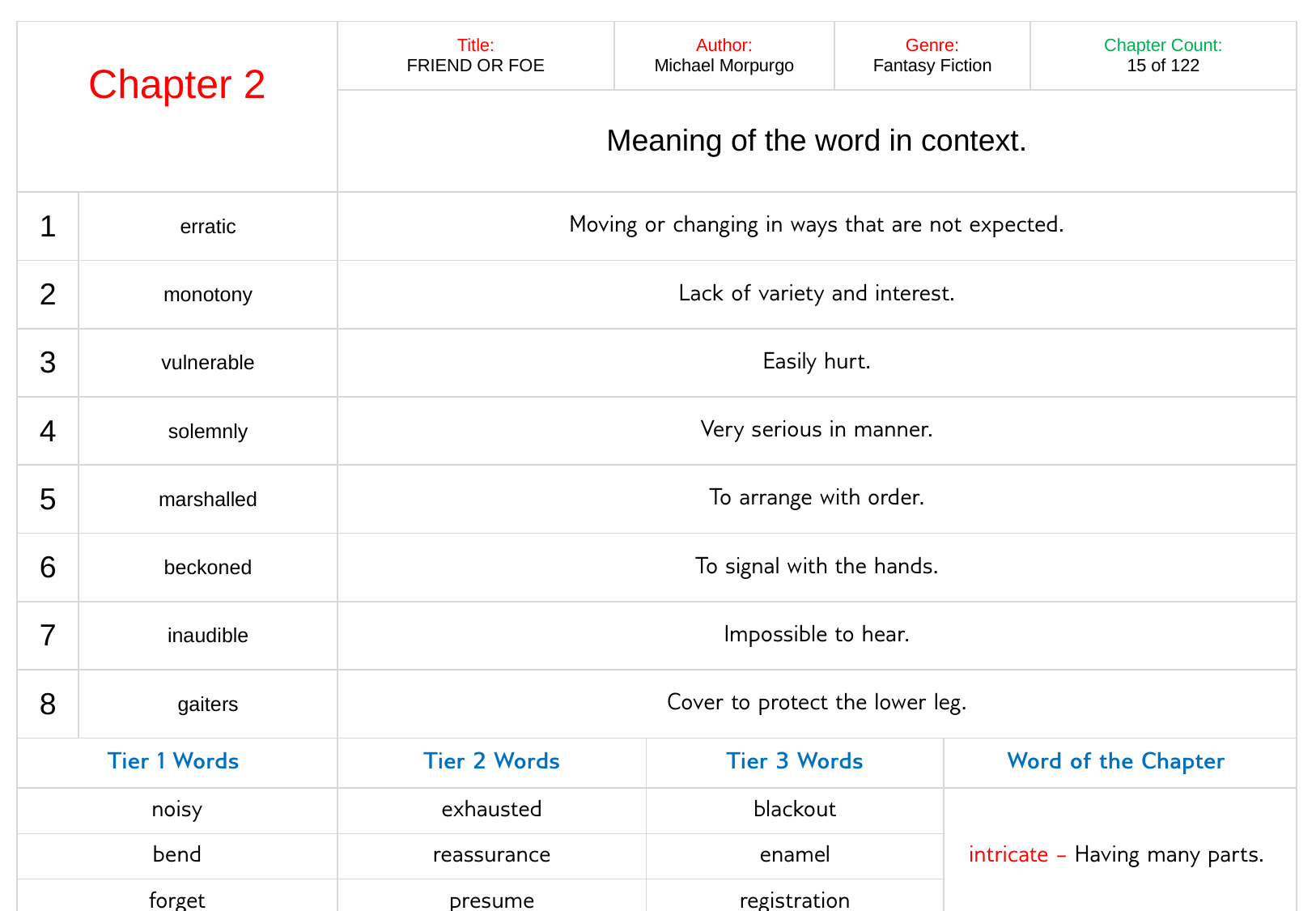

| Chapter 2 |  | Title: FRIEND OR FOE | Author: Michael Morpurgo |  | Genre: Fantasy Fiction |  | Chapter Count: 15 of 122 |
| --- | --- | --- | --- | --- | --- | --- | --- |
|  |  | Meaning of the word in context. |  |  |  |  |  |
| 1 | erratic | Moving or changing in ways that are not expected. |  |  |  |  |  |
| 2 | monotony | Lack of variety and interest. |  |  |  |  |  |
| 3 | vulnerable | Easily hurt. |  |  |  |  |  |
| 4 | solemnly | Very serious in manner. |  |  |  |  |  |
| 5 | marshalled | To arrange with order. |  |  |  |  |  |
| 6 | beckoned | To signal with the hands. |  |  |  |  |  |
| 7 | inaudible | Impossible to hear. |  |  |  |  |  |
| 8 | gaiters | Cover to protect the lower leg. |  |  |  |  |  |
| Tier 1 Words |  | Tier 2 Words |  | Tier 3 Words |  | Word of the Chapter |  |
| noisy |  | exhausted |  | blackout |  | intricate – Having many parts. |  |
| bend |  | reassurance |  | enamel |  |  |  |
| forget |  | presume |  | registration |  |  |  |